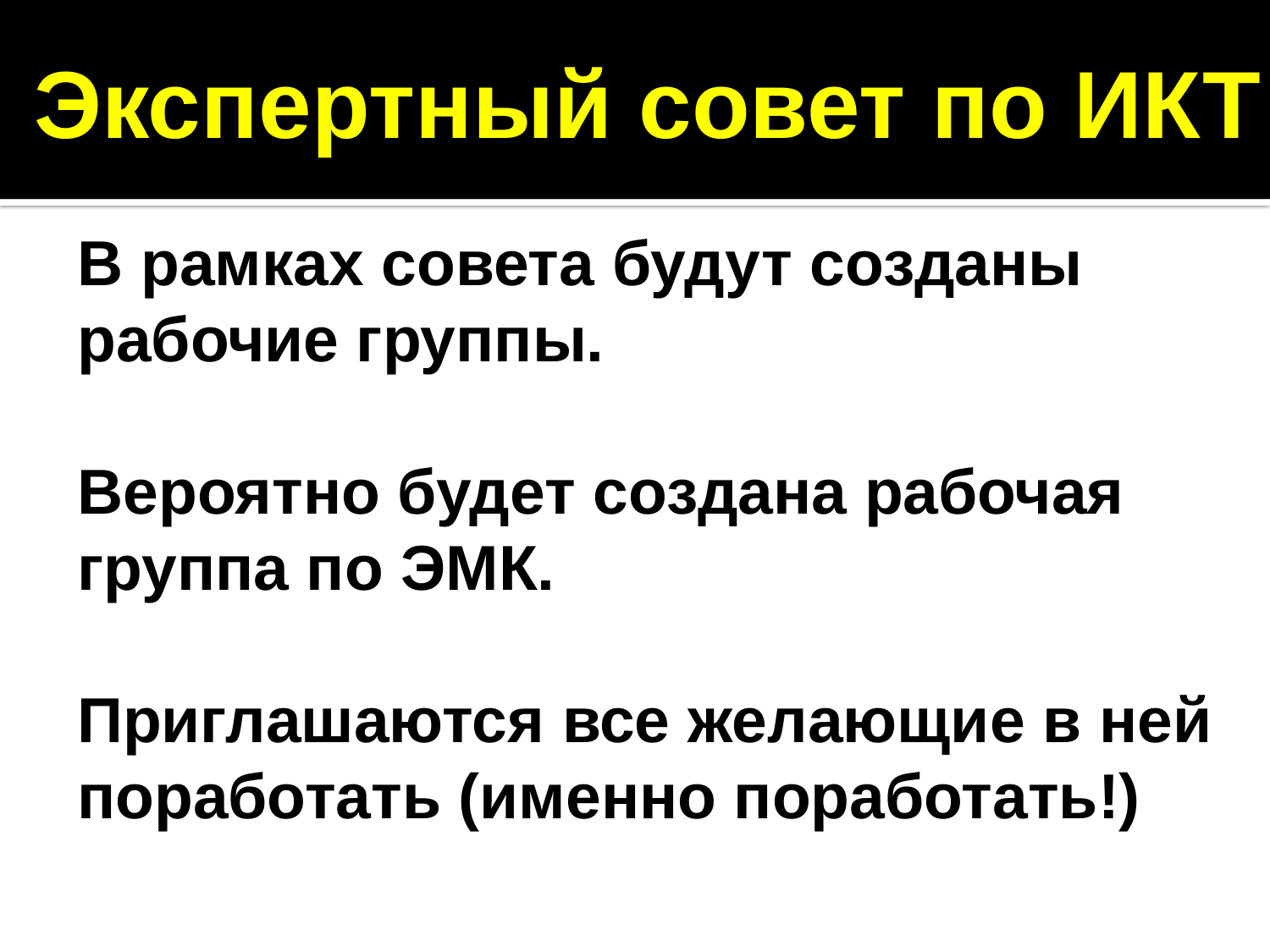

Экспертный совет по ИКТ
В рамках совета будут созданы рабочие группы.

Вероятно будет создана рабочая группа по ЭМК.

Приглашаются все желающие в ней поработать (именно поработать!)